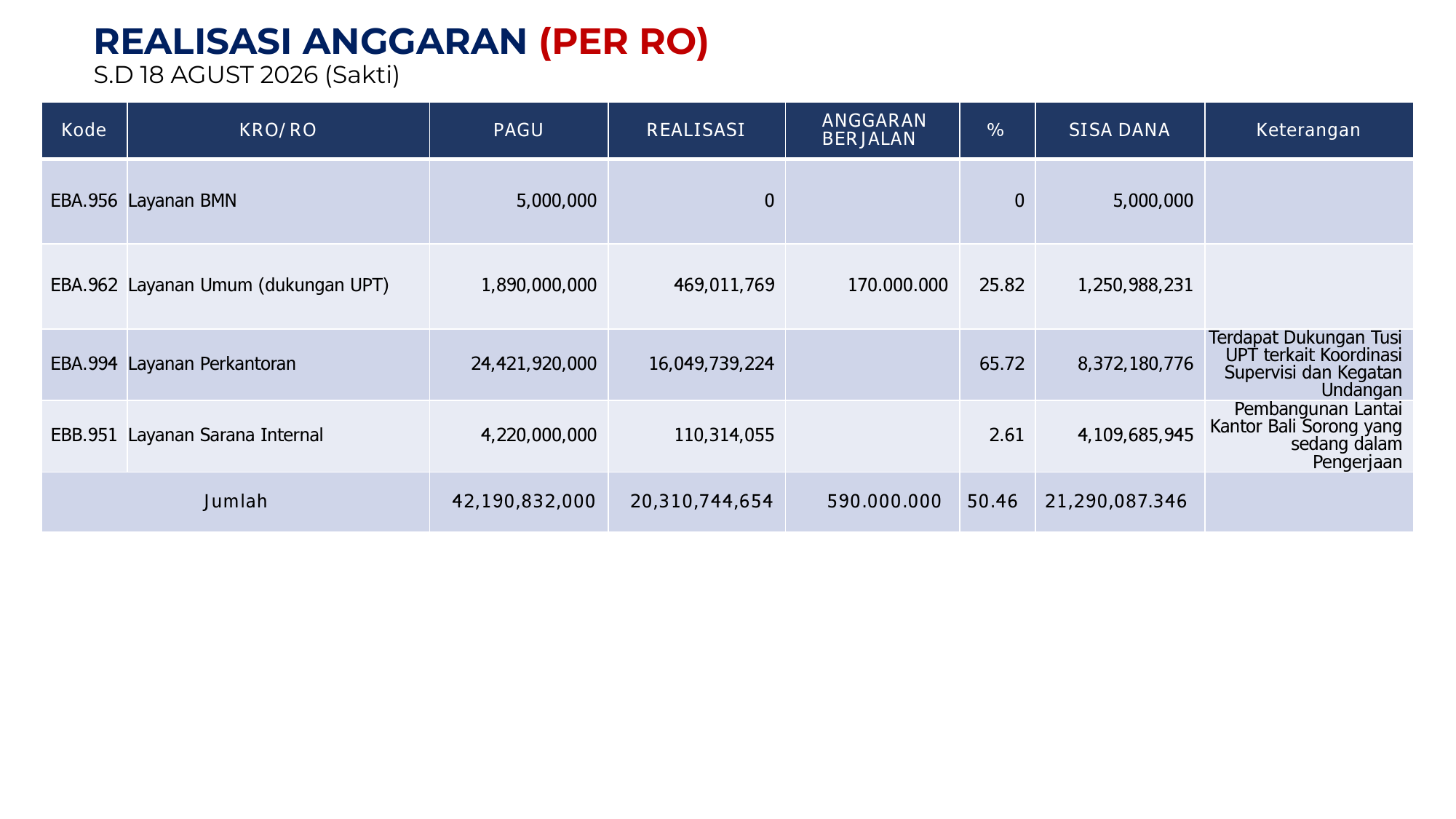

REALISASI ANGGARAN (PER RO)
S.D 18 AGUST 2026 (Sakti)
| Kode | KRO/RO | PAGU | REALISASI | ANGGARAN BERJALAN | % | SISA DANA | Keterangan |
| --- | --- | --- | --- | --- | --- | --- | --- |
| EBA.956 | Layanan BMN | 5,000,000 | 0 |  | 0 | 5,000,000 |  |
| EBA.962 | Layanan Umum (dukungan UPT) | 1,890,000,000 | 469,011,769 | 170.000.000 | 25.82 | 1,250,988,231 |  |
| EBA.994 | Layanan Perkantoran | 24,421,920,000 | 16,049,739,224 |  | 65.72 | 8,372,180,776 | Terdapat Dukungan Tusi UPT terkait Koordinasi Supervisi dan Kegatan Undangan |
| EBB.951 | Layanan Sarana Internal | 4,220,000,000 | 110,314,055 |  | 2.61 | 4,109,685,945 | Pembangunan Lantai Kantor Bali Sorong yang sedang dalam Pengerjaan |
| Jumlah |  | 42,190,832,000 | 20,310,744,654 | 590.000.000 | 50.46 | 21,290,087.346 |  |